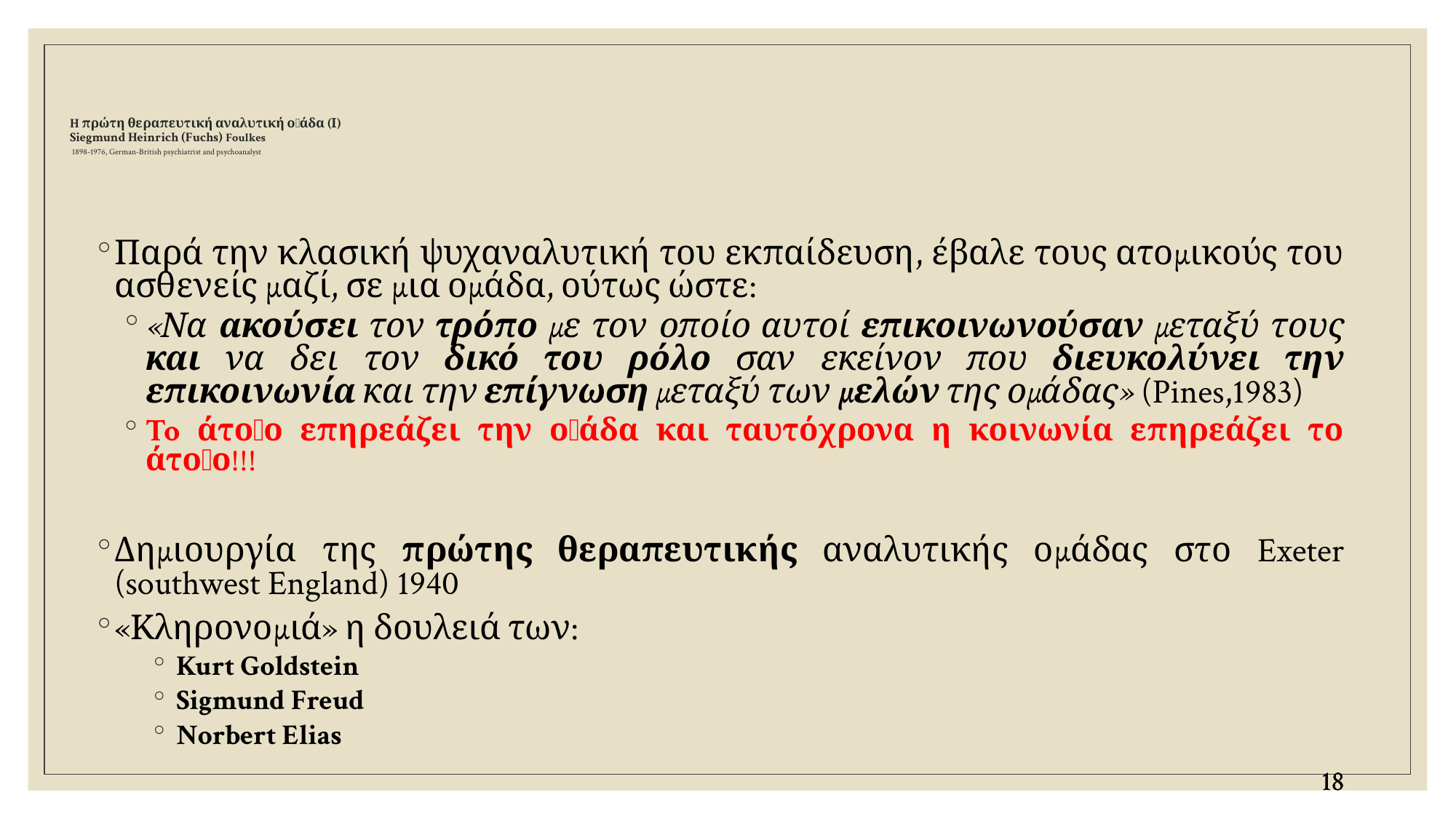

# H πρώτη θεραπευτική αναλυτική ομάδα (Ι) Siegmund Heinrich (Fuchs) Foulkes 1898-1976, German-British psychiatrist and psychoanalyst
Παρά την κλασική ψυχαναλυτική του εκπαίδευση, έβαλε τους ατομικούς του ασθενείς μαζί, σε μια ομάδα, ούτως ώστε:
«Να ακούσει τον τρόπο με τον οποίο αυτοί επικοινωνούσαν μεταξύ τους και να δει τον δικό του ρόλο σαν εκείνον που διευκολύνει την επικοινωνία και την επίγνωση μεταξύ των μελών της ομάδας» (Pines,1983)
To άτομο επηρεάζει την ομάδα και ταυτόχρονα η κοινωνία επηρεάζει το άτομο!!!

Δημιουργία της πρώτης θεραπευτικής αναλυτικής ομάδας στο Exeter (southwest England) 1940
«Κληρονομιά» η δουλειά των:
Kurt Goldstein
Sigmund Freud
Norbert Elias
18
18
18